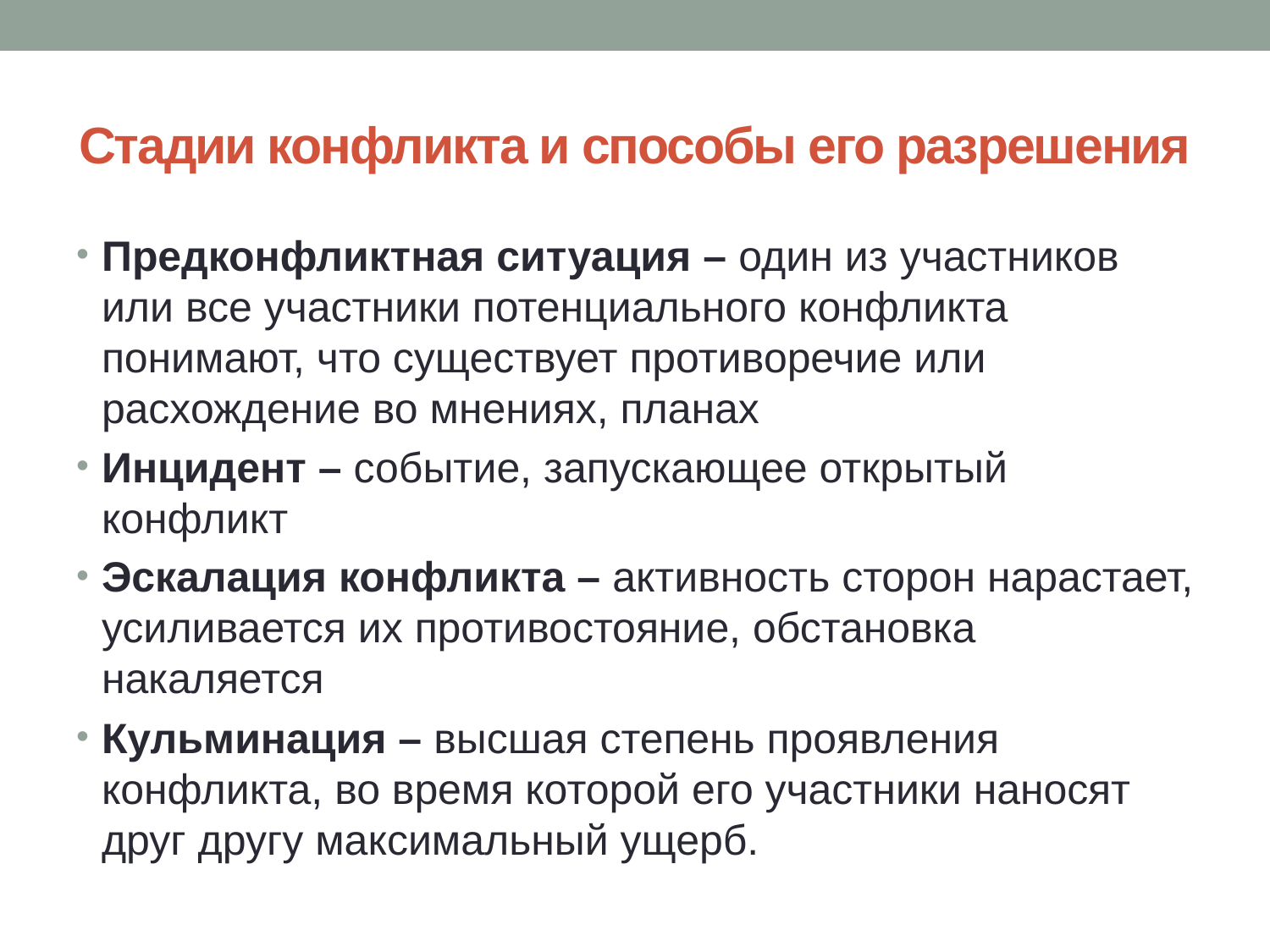

# Стадии конфликта и способы его разрешения
Предконфликтная ситуация – один из участников или все участники потенциального конфликта понимают, что существует противоречие или расхождение во мнениях, планах
Инцидент – событие, запускающее открытый конфликт
Эскалация конфликта – активность сторон нарастает, усиливается их противостояние, обстановка накаляется
Кульминация – высшая степень проявления конфликта, во время которой его участники наносят друг другу максимальный ущерб.